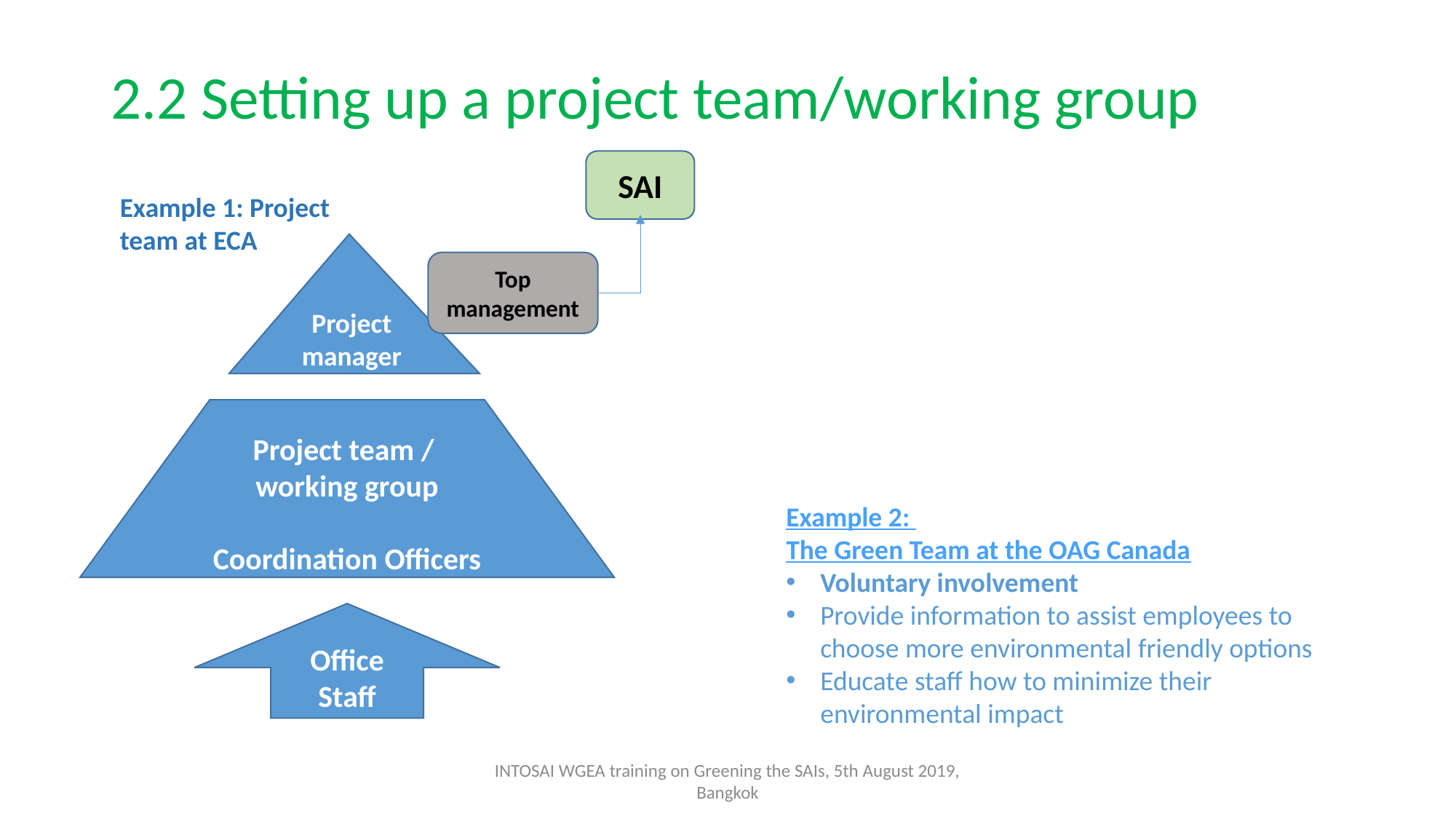

# 2.2 Setting up a project team/working group
SAI
Example 1: Project team at ECA
Project manager
Top management

Project team /
working group

Coordination Officers
Example 2:
The Green Team at the OAG Canada
Voluntary involvement
Provide information to assist employees to choose more environmental friendly options
Educate staff how to minimize their environmental impact

Office Staff
INTOSAI WGEA training on Greening the SAIs, 5th August 2019, Bangkok